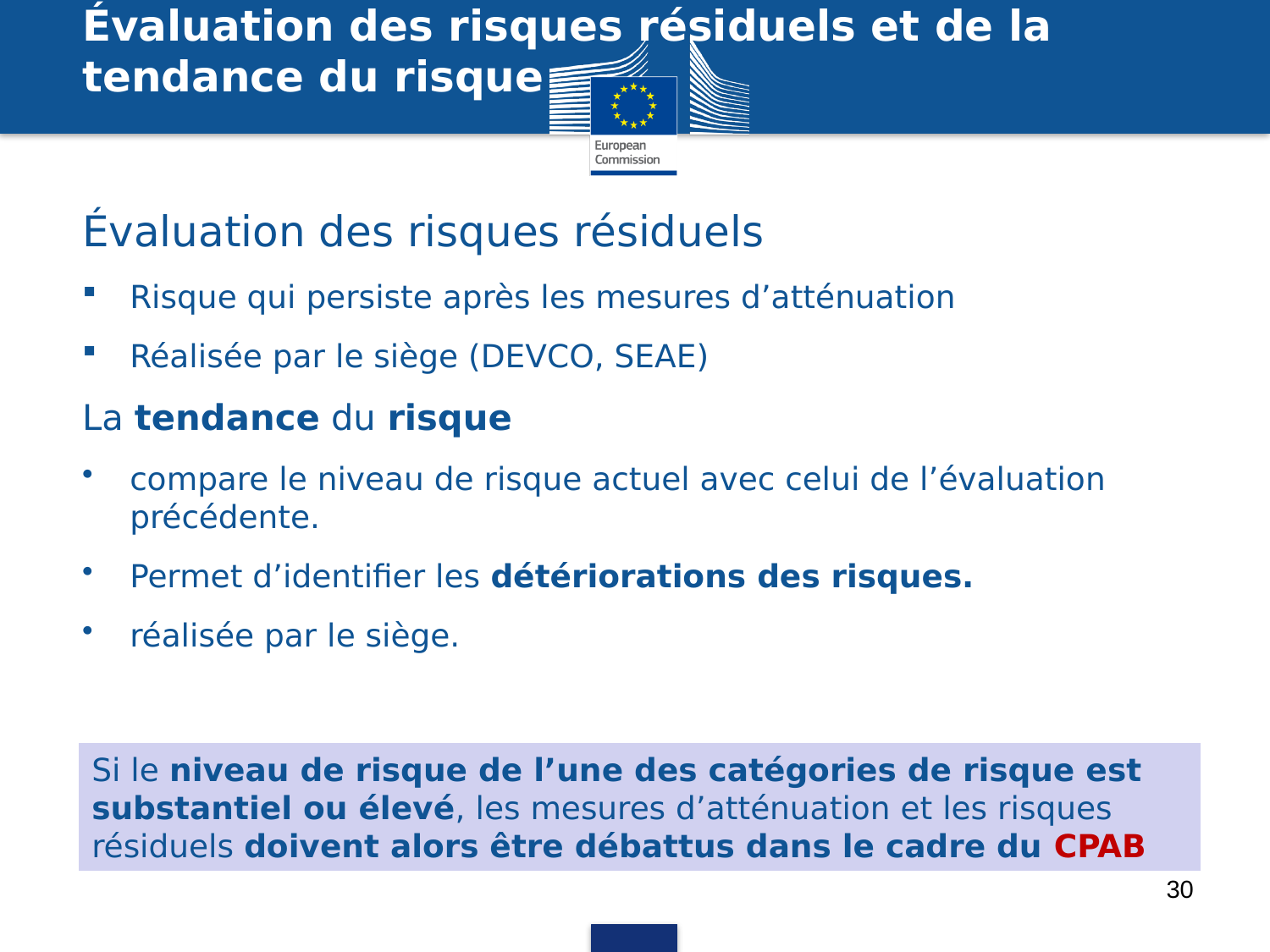

# Évaluation des risques résiduels et de la tendance du risque
Évaluation des risques résiduels
Risque qui persiste après les mesures d’atténuation
Réalisée par le siège (DEVCO, SEAE)
La tendance du risque
compare le niveau de risque actuel avec celui de l’évaluation précédente.
Permet d’identifier les détériorations des risques.
réalisée par le siège.

Si le niveau de risque de l’une des catégories de risque est substantiel ou élevé, les mesures d’atténuation et les risques résiduels doivent alors être débattus dans le cadre du CPAB
30